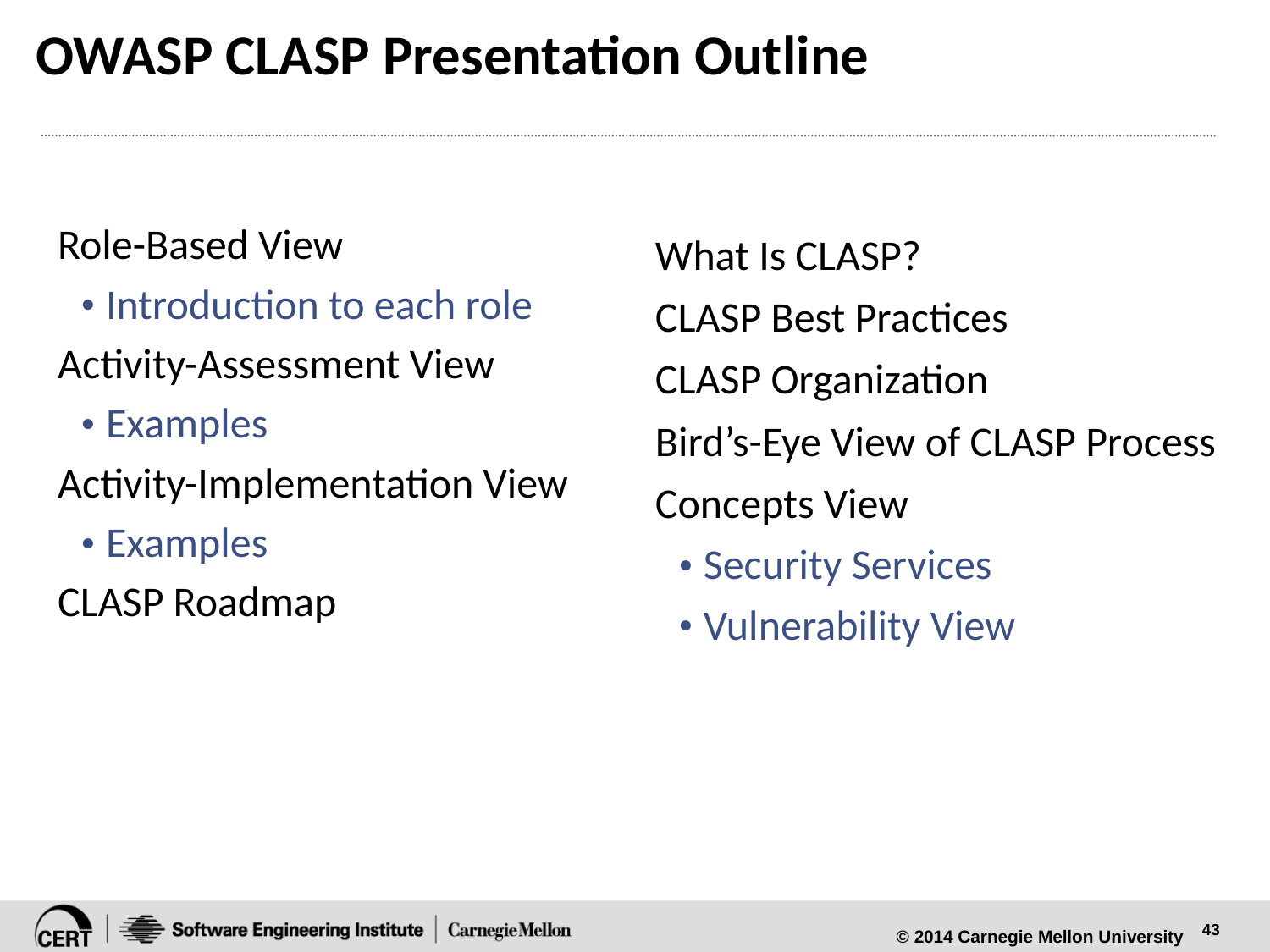

# OWASP CLASP Presentation Outline

Role-Based View
Introduction to each role
Activity-Assessment View
Examples
Activity-Implementation View
Examples
CLASP Roadmap

What Is CLASP?
CLASP Best Practices
CLASP Organization
Bird’s-Eye View of CLASP Process
Concepts View
Security Services
Vulnerability View